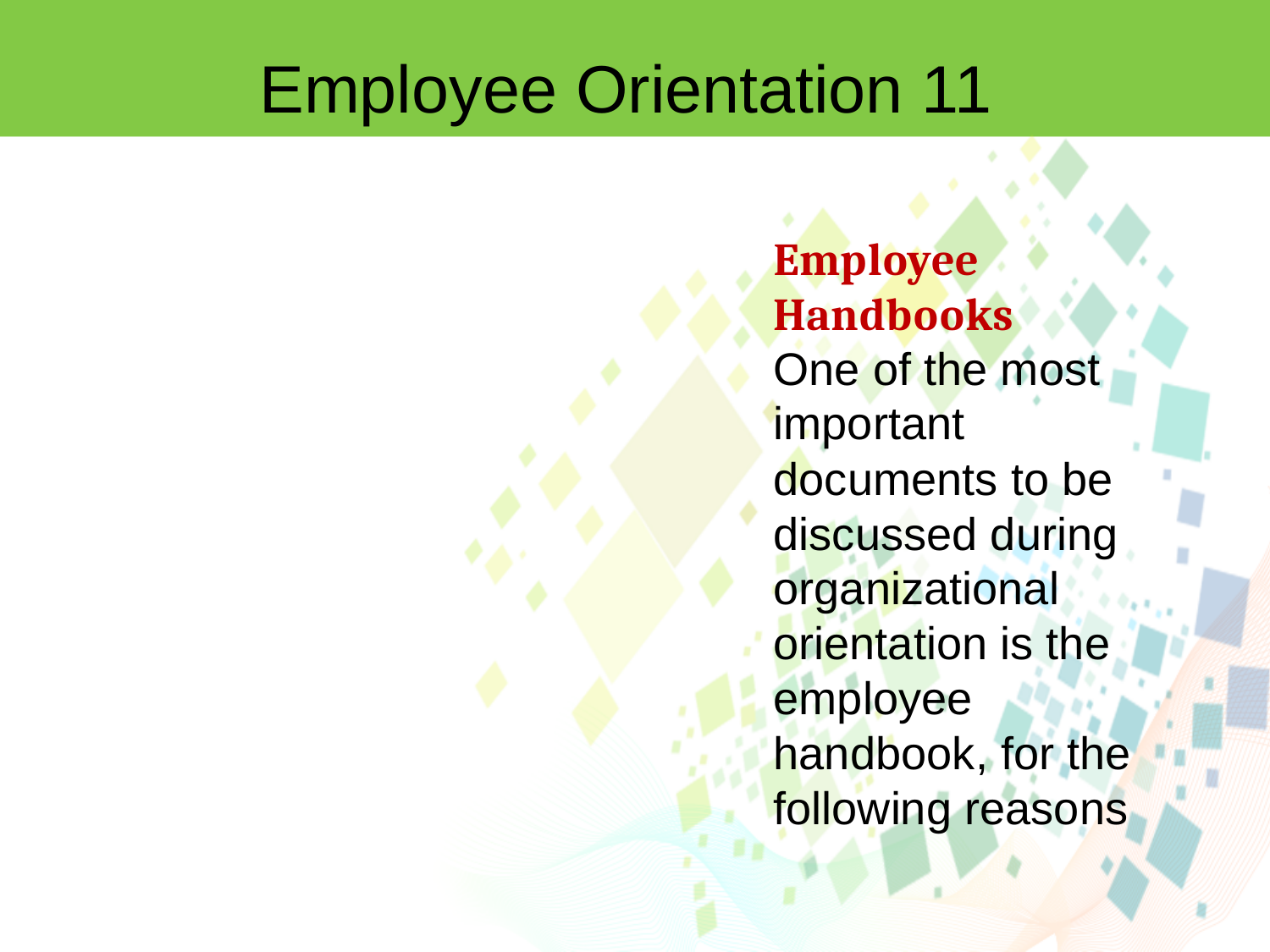

Employee Orientation 11
Employee Handbooks
One of the most important documents to be discussed during organizational orientation is the employee handbook, for the following reasons